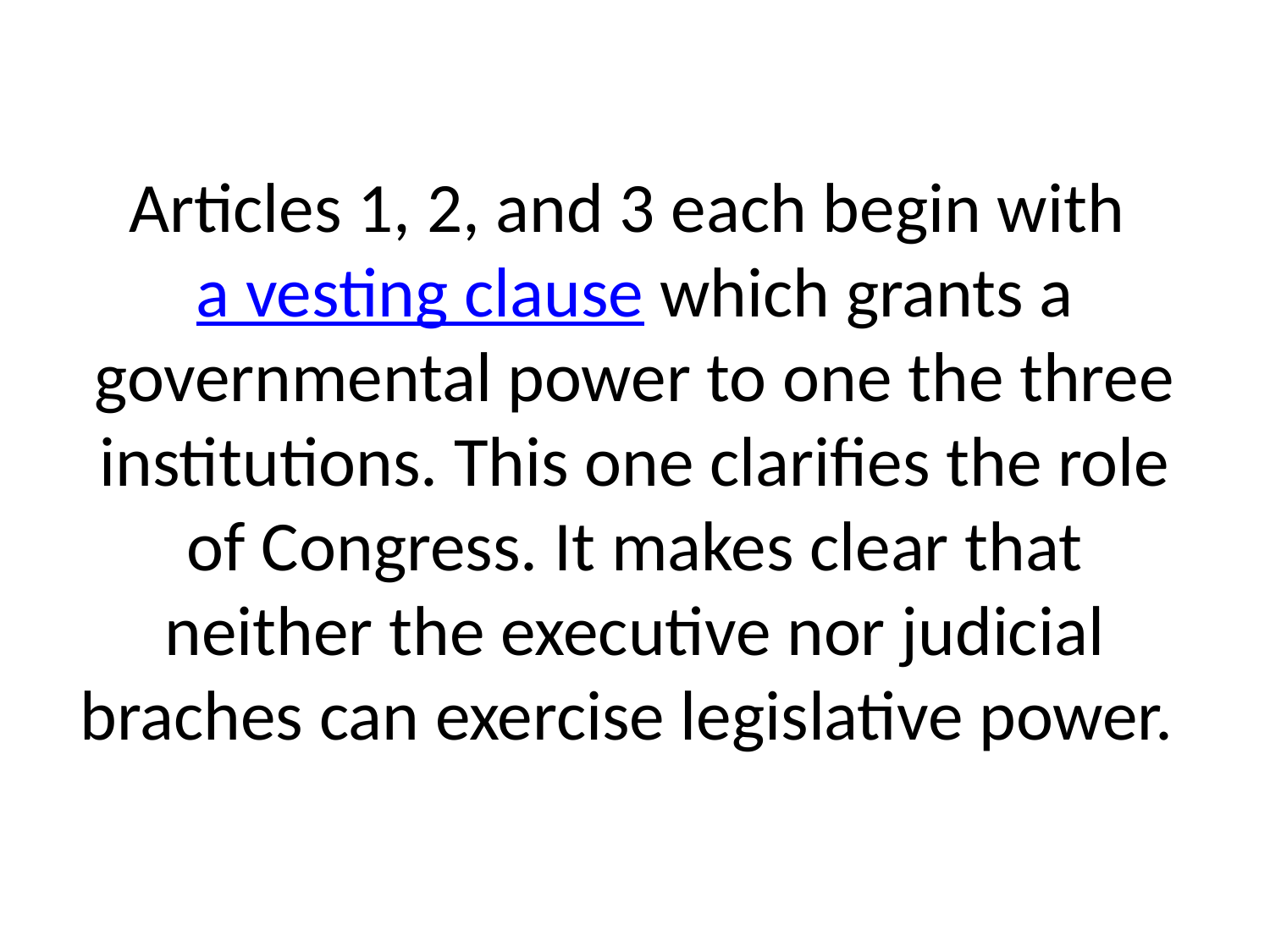

# Articles 1, 2, and 3 each begin with a vesting clause which grants a governmental power to one the three institutions. This one clarifies the role of Congress. It makes clear that neither the executive nor judicial braches can exercise legislative power.